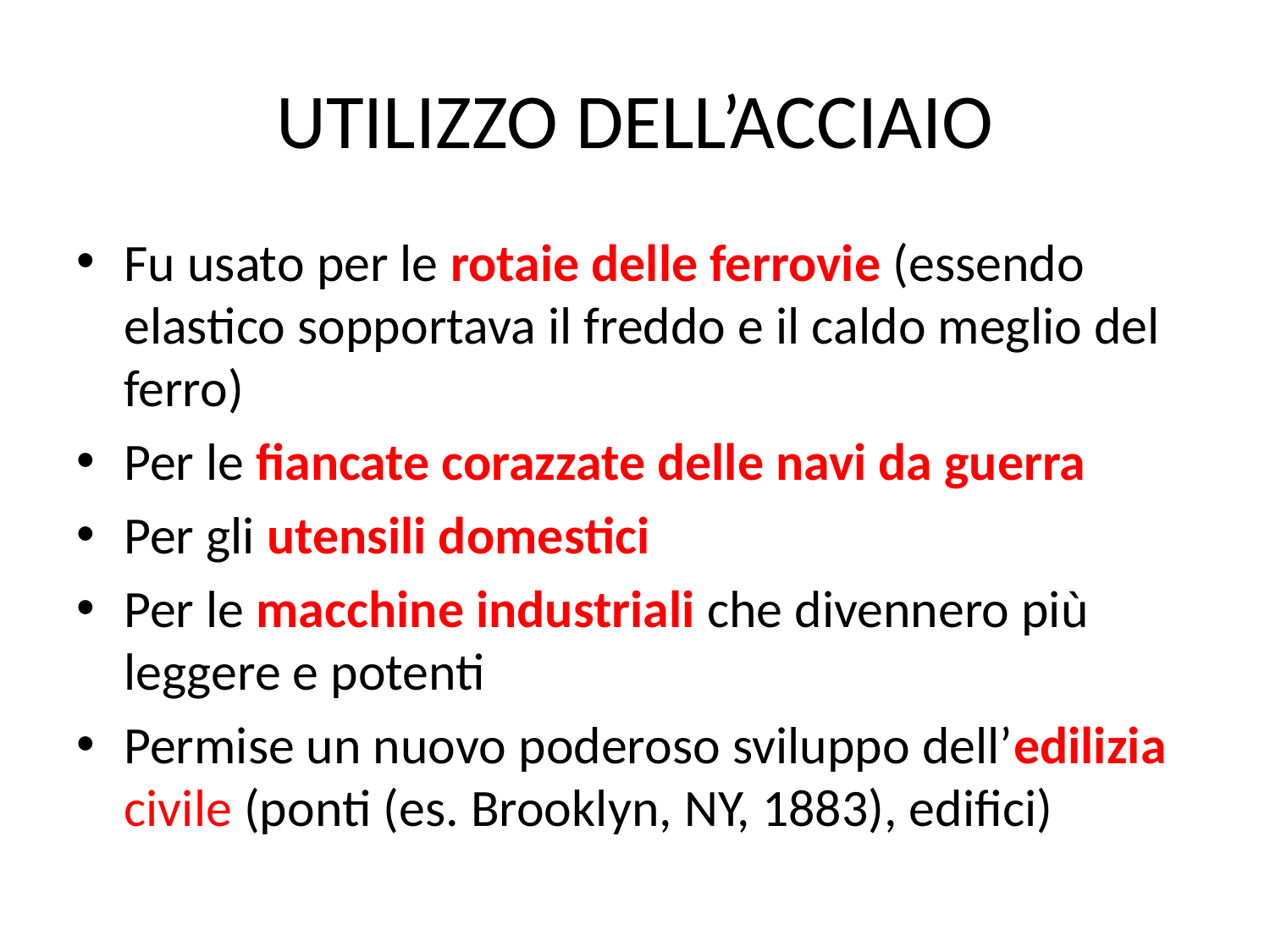

# UTILIZZO DELL’ACCIAIO
Fu usato per le rotaie delle ferrovie (essendo elastico sopportava il freddo e il caldo meglio del ferro)
Per le fiancate corazzate delle navi da guerra
Per gli utensili domestici
Per le macchine industriali che divennero più leggere e potenti
Permise un nuovo poderoso sviluppo dell’edilizia civile (ponti (es. Brooklyn, NY, 1883), edifici)